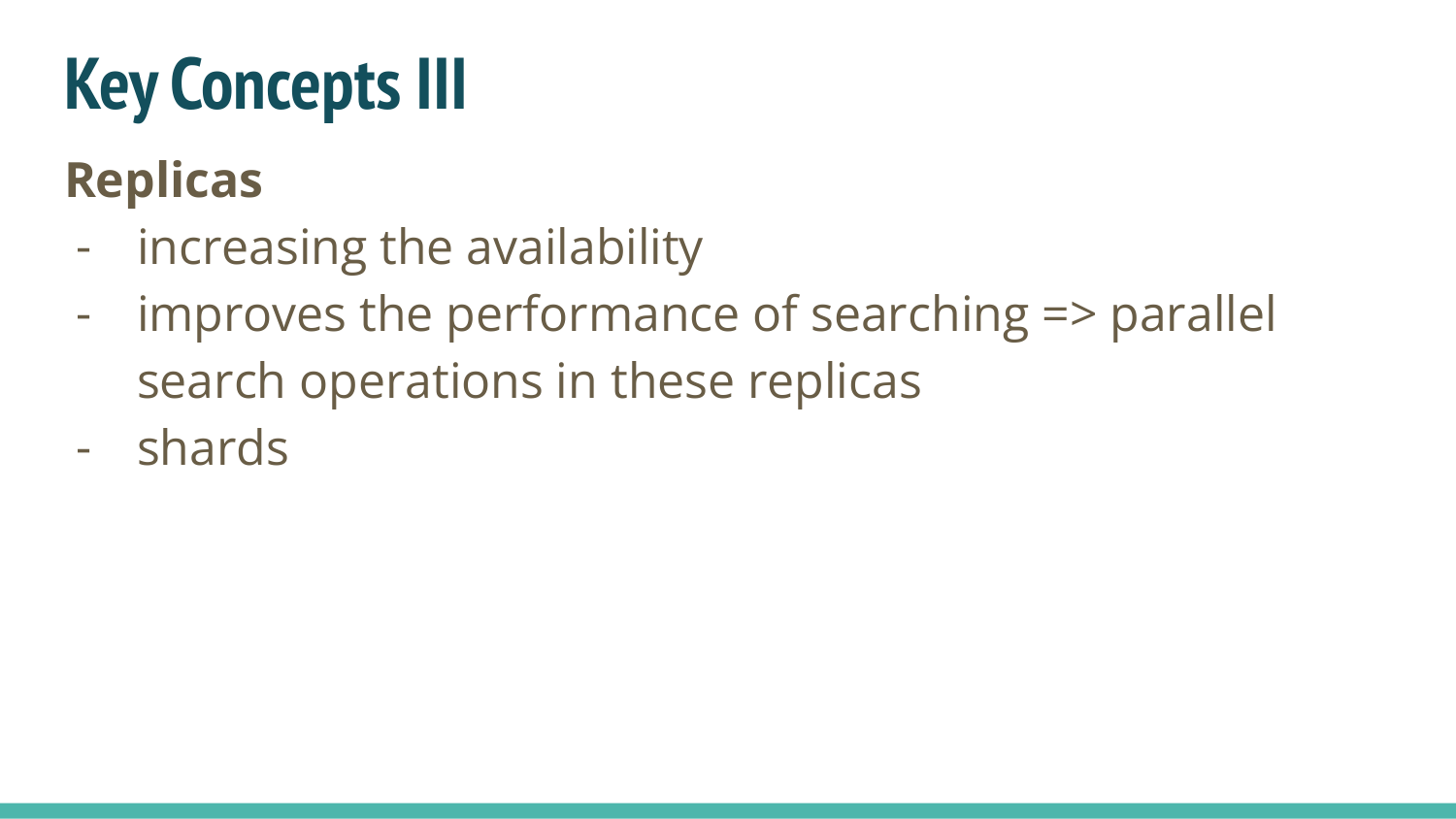

# Key Concepts III
Replicas
increasing the availability
improves the performance of searching => parallel search operations in these replicas
shards